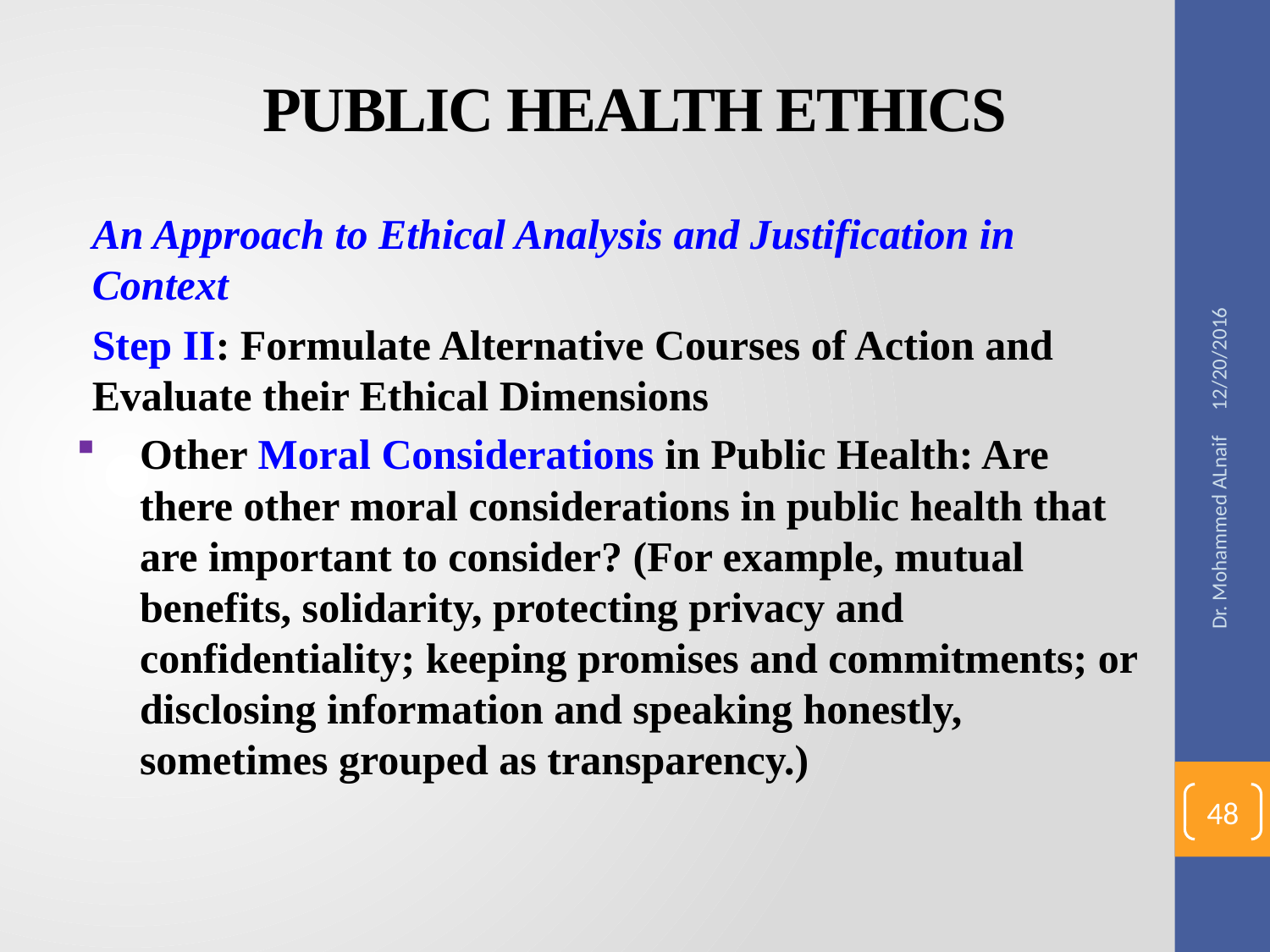

# PUBLIC HEALTH ETHICS
An Approach to Ethical Analysis and Justification in Context
Step II: Formulate Alternative Courses of Action and Evaluate their Ethical Dimensions
Other Moral Considerations in Public Health: Are there other moral considerations in public health that are important to consider? (For example, mutual benefits, solidarity, protecting privacy and confidentiality; keeping promises and commitments; or disclosing information and speaking honestly, sometimes grouped as transparency.)
12/20/2016
Dr. Mohammed ALnaif
48